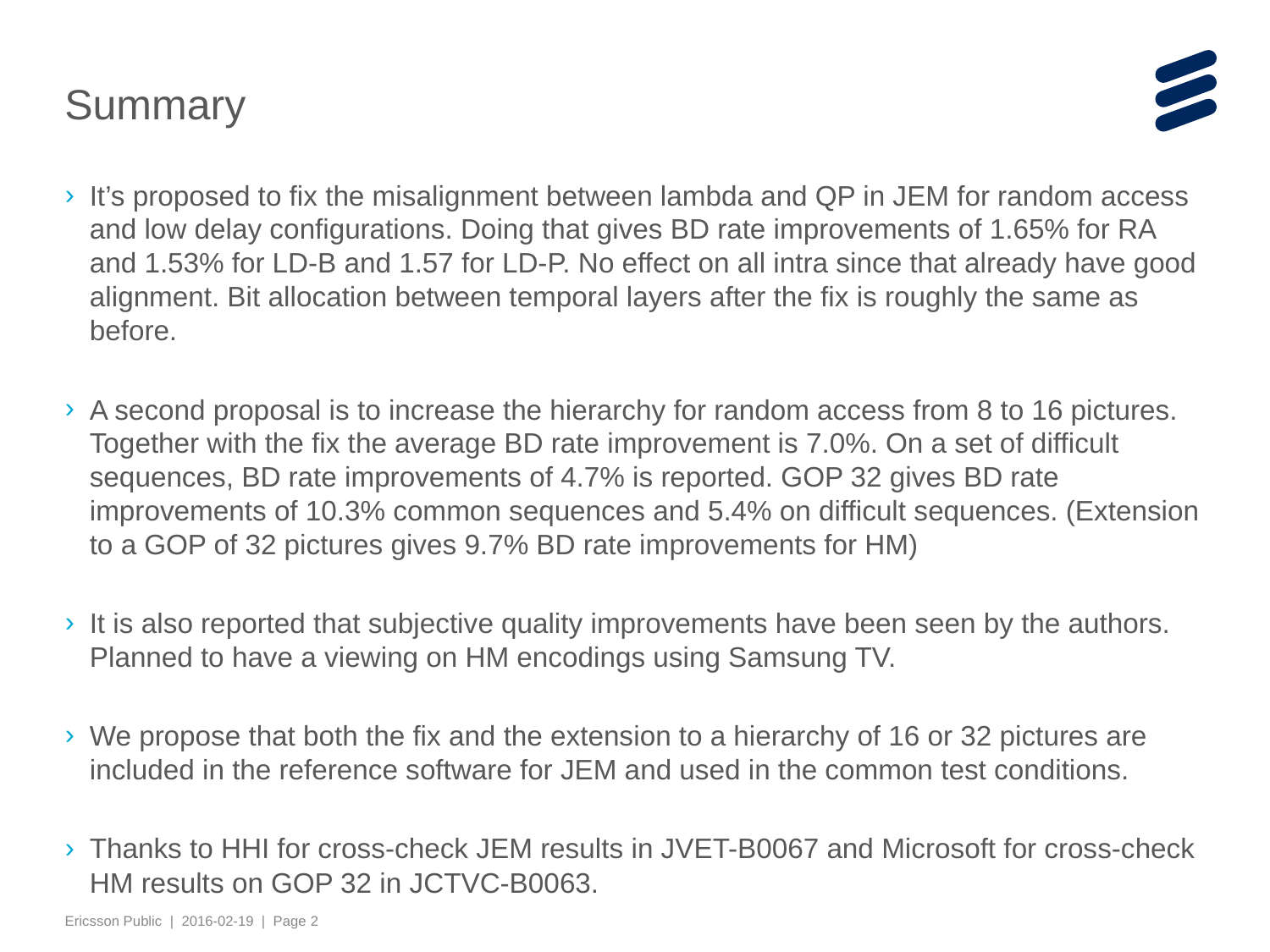

# Summary

It’s proposed to fix the misalignment between lambda and QP in JEM for random access and low delay configurations. Doing that gives BD rate improvements of 1.65% for RA and 1.53% for LD-B and 1.57 for LD-P. No effect on all intra since that already have good alignment. Bit allocation between temporal layers after the fix is roughly the same as before.

A second proposal is to increase the hierarchy for random access from 8 to 16 pictures. Together with the fix the average BD rate improvement is 7.0%. On a set of difficult sequences, BD rate improvements of 4.7% is reported. GOP 32 gives BD rate improvements of 10.3% common sequences and 5.4% on difficult sequences. (Extension to a GOP of 32 pictures gives 9.7% BD rate improvements for HM)

It is also reported that subjective quality improvements have been seen by the authors. Planned to have a viewing on HM encodings using Samsung TV.

We propose that both the fix and the extension to a hierarchy of 16 or 32 pictures are included in the reference software for JEM and used in the common test conditions.

Thanks to HHI for cross-check JEM results in JVET-B0067 and Microsoft for cross-check HM results on GOP 32 in JCTVC-B0063.